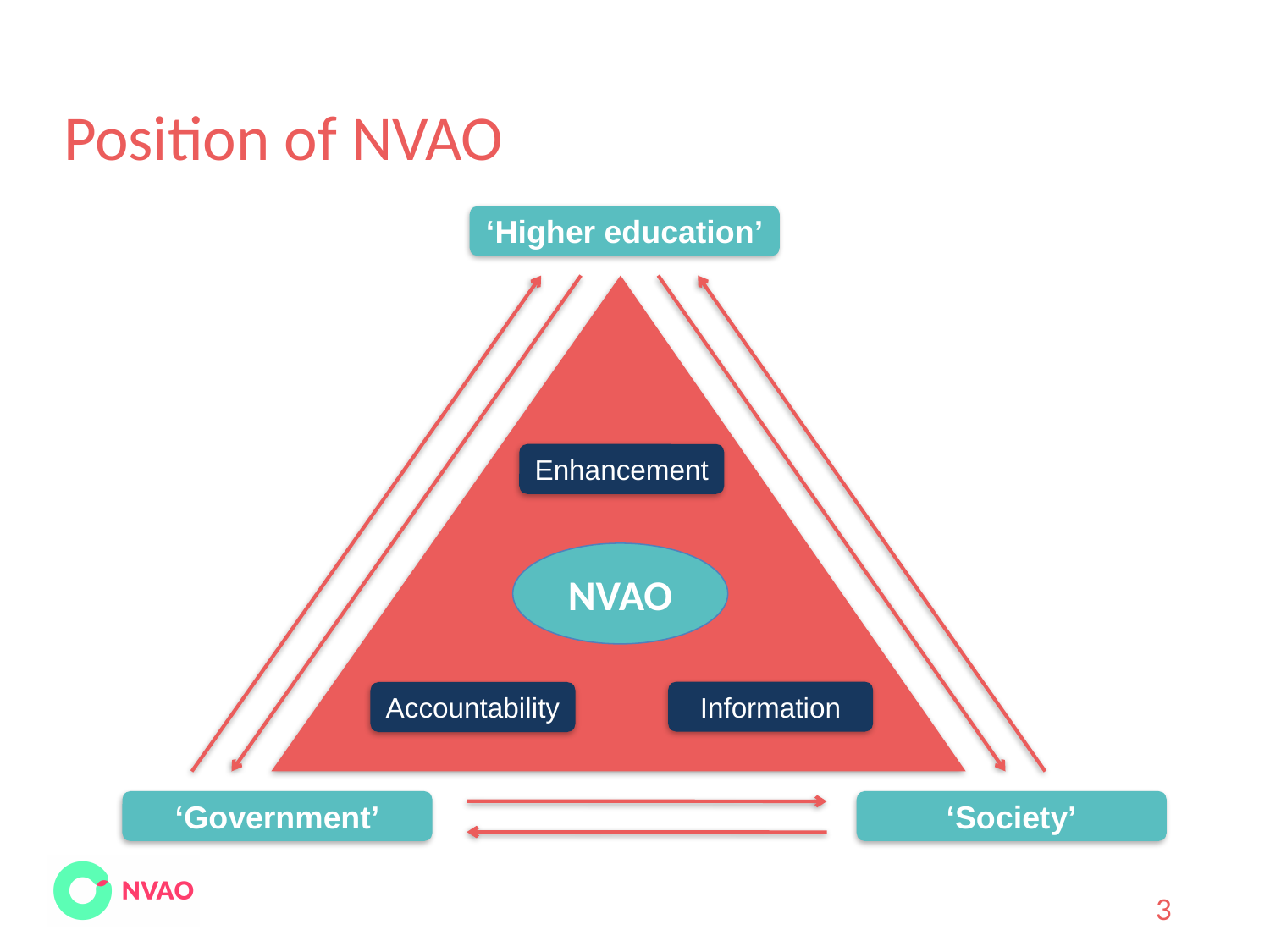

# Position of NVAO
‘Higher education’

Enhancement

NVAO
Information
Accountability
‘Government’
‘Society’
3